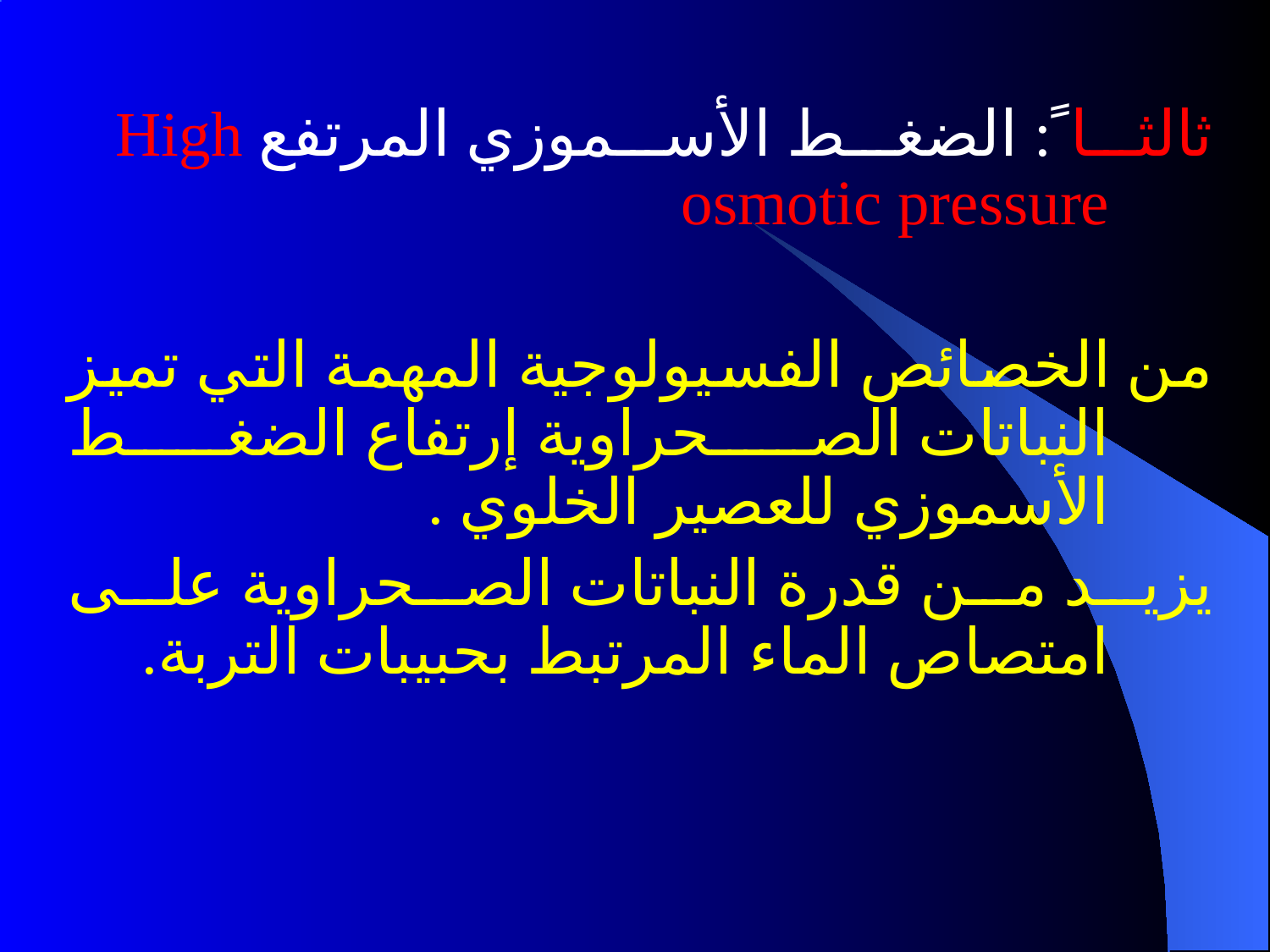

ثالثا ً: الضغط الأسموزي المرتفع High osmotic pressure

من الخصائص الفسيولوجية المهمة التي تميز النباتات الصحراوية إرتفاع الضغط الأسموزي للعصير الخلوي .
يزيد من قدرة النباتات الصحراوية على امتصاص الماء المرتبط بحبيبات التربة.